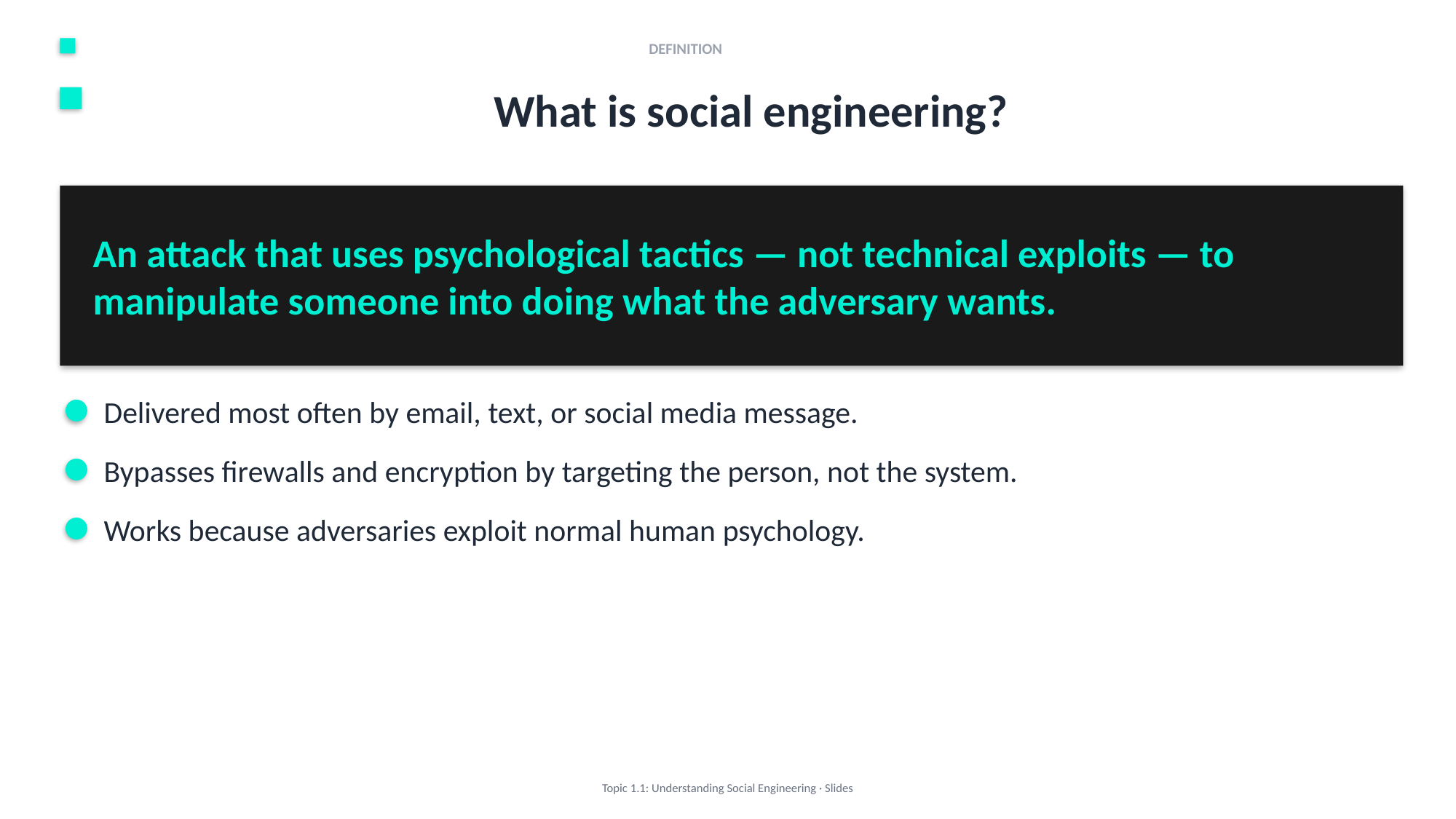

DEFINITION

What is social engineering?

An attack that uses psychological tactics — not technical exploits — to manipulate someone into doing what the adversary wants.
Delivered most often by email, text, or social media message.

Bypasses firewalls and encryption by targeting the person, not the system.

Works because adversaries exploit normal human psychology.

Topic 1.1: Understanding Social Engineering · Slides